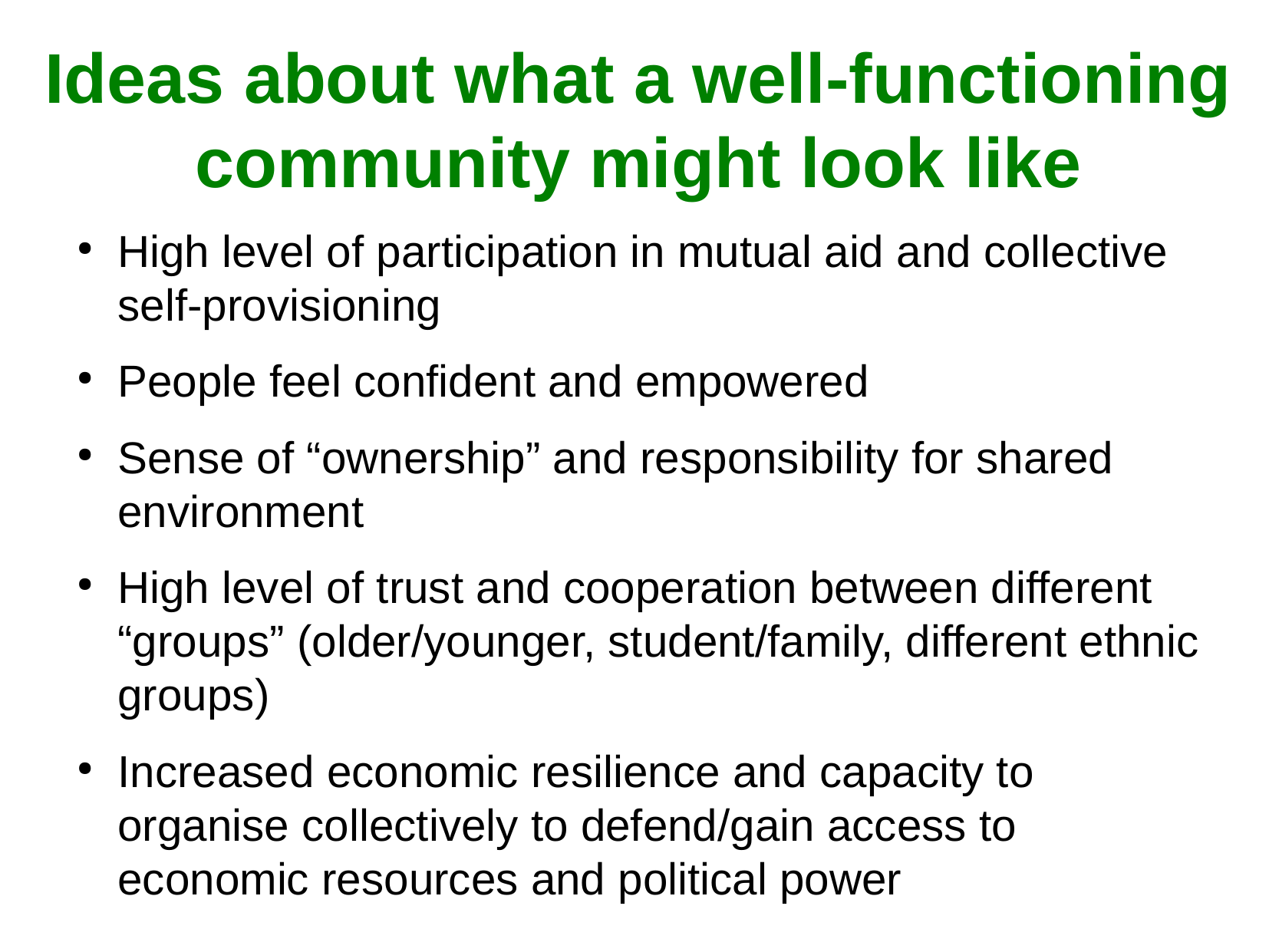

Ideas about what a well-functioning community might look like
High level of participation in mutual aid and collective self-provisioning
People feel confident and empowered
Sense of “ownership” and responsibility for shared environment
High level of trust and cooperation between different “groups” (older/younger, student/family, different ethnic groups)
Increased economic resilience and capacity to organise collectively to defend/gain access to economic resources and political power